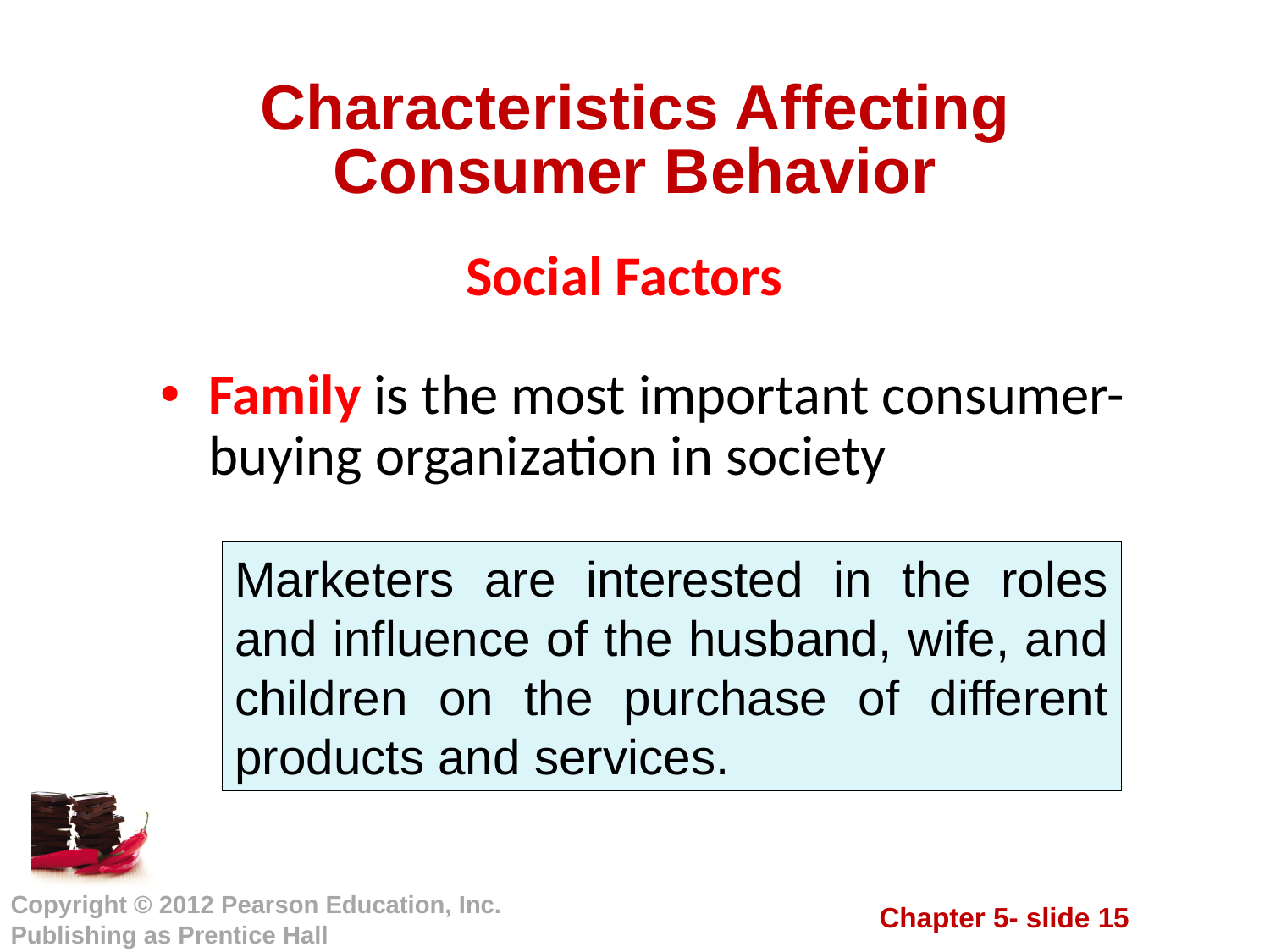

# Characteristics Affecting Consumer Behavior
Social Factors

Family is the most important consumer-buying organization in society

Marketers are interested in the roles and influence of the husband, wife, and children on the purchase of different products and services.